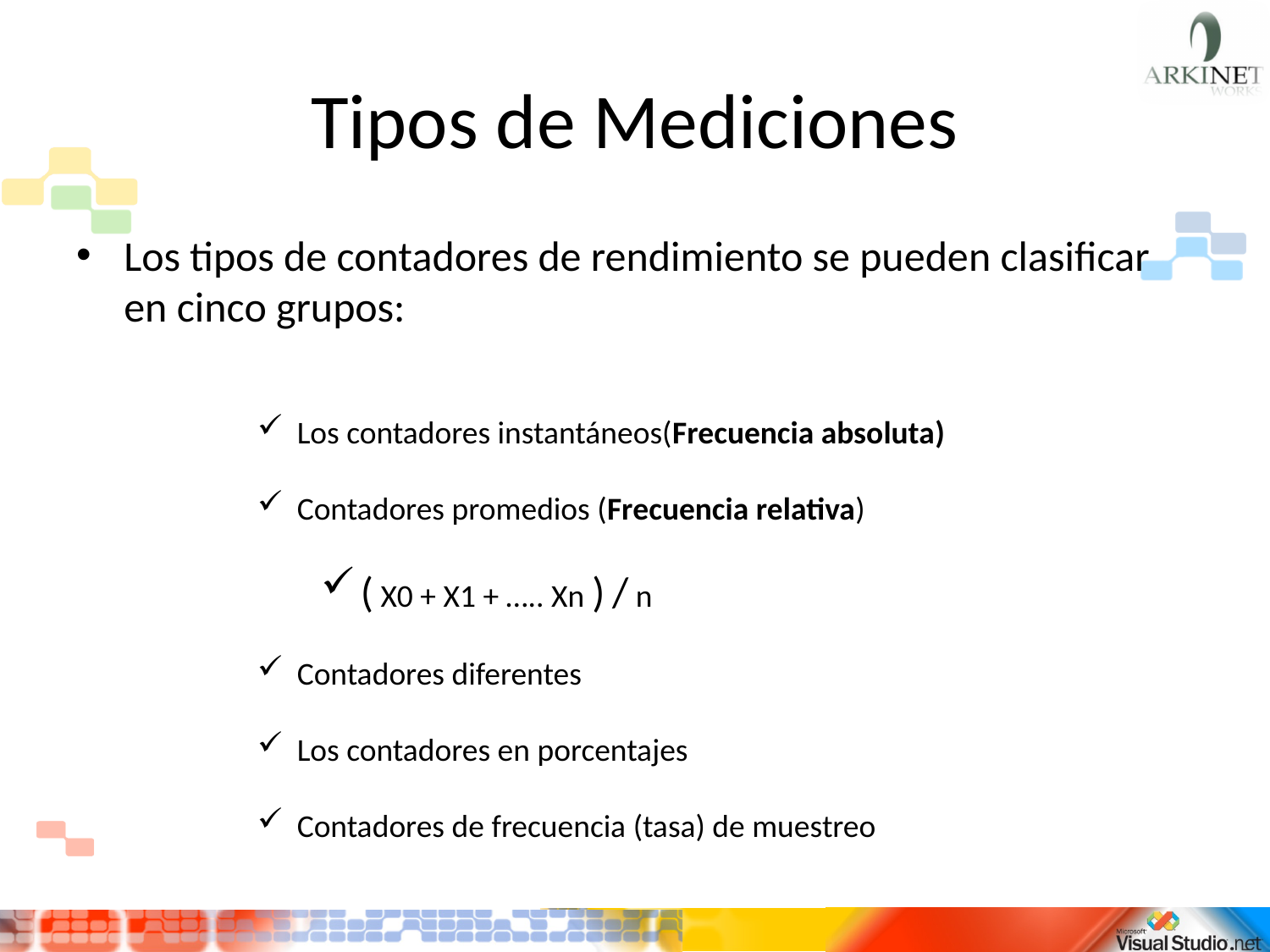

# Tipos de Mediciones
Los tipos de contadores de rendimiento se pueden clasificar en cinco grupos:

Los contadores instantáneos(Frecuencia absoluta)

Contadores promedios (Frecuencia relativa)

( X0 + X1 + ….. Xn ) / n

Contadores diferentes

Los contadores en porcentajes

Contadores de frecuencia (tasa) de muestreo